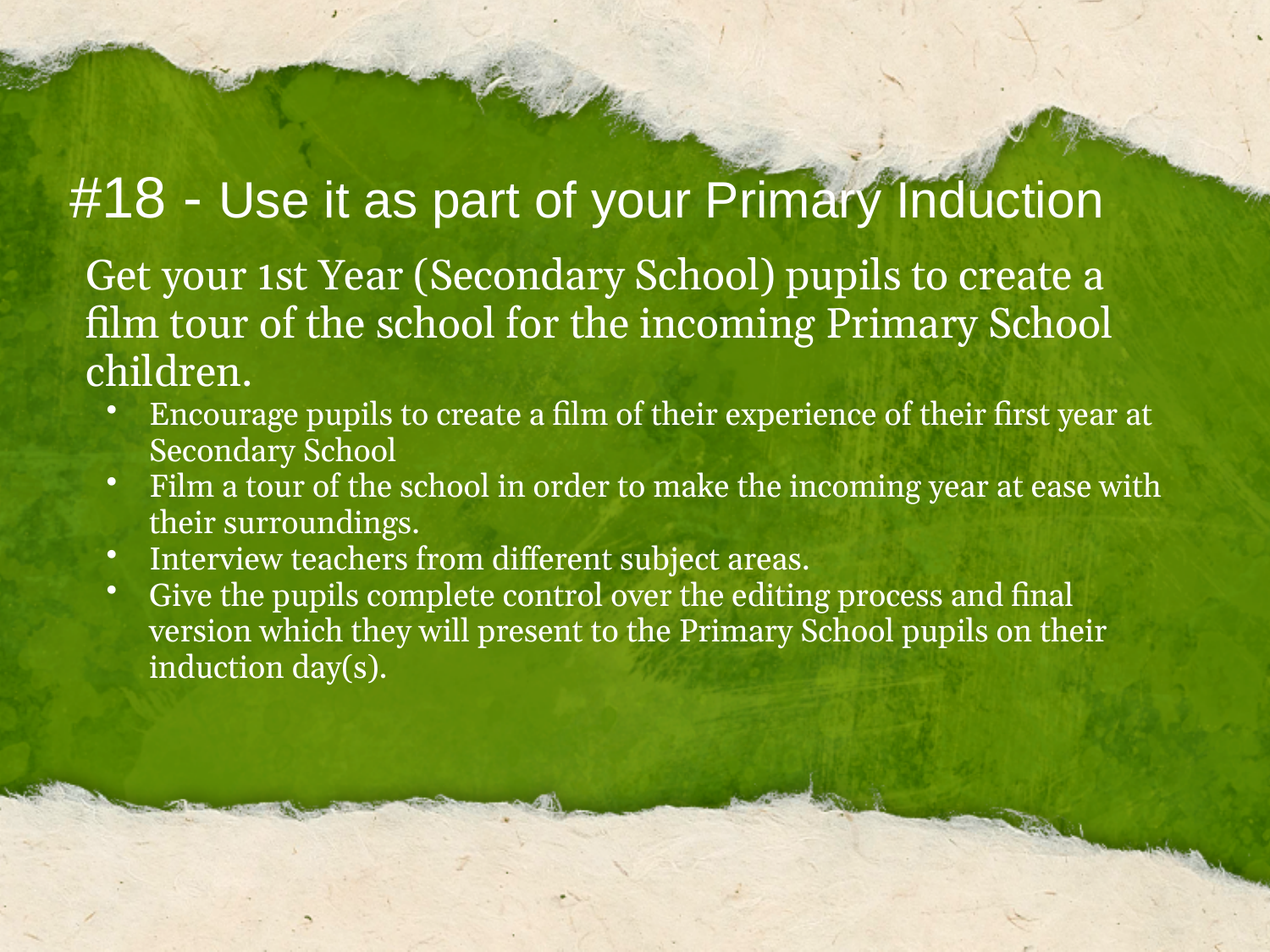

#18 - Use it as part of your Primary Induction
Get your 1st Year (Secondary School) pupils to create a film tour of the school for the incoming Primary School children.
Encourage pupils to create a film of their experience of their first year at Secondary School
Film a tour of the school in order to make the incoming year at ease with their surroundings.
Interview teachers from different subject areas.
Give the pupils complete control over the editing process and final version which they will present to the Primary School pupils on their induction day(s).